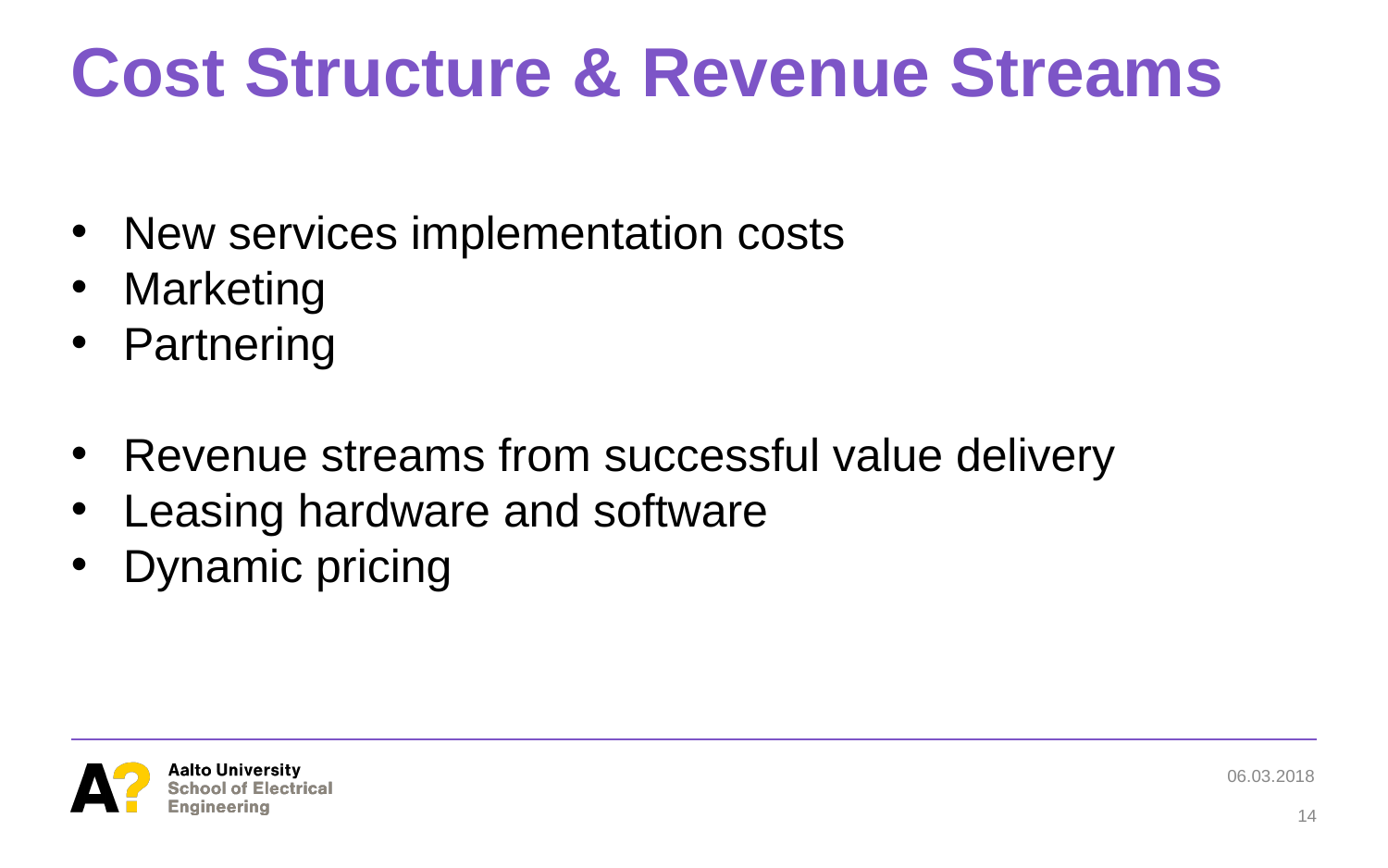

# Cost Structure & Revenue Streams
New services implementation costs
Marketing
Partnering
Revenue streams from successful value delivery
Leasing hardware and software
Dynamic pricing

06.03.2018
14